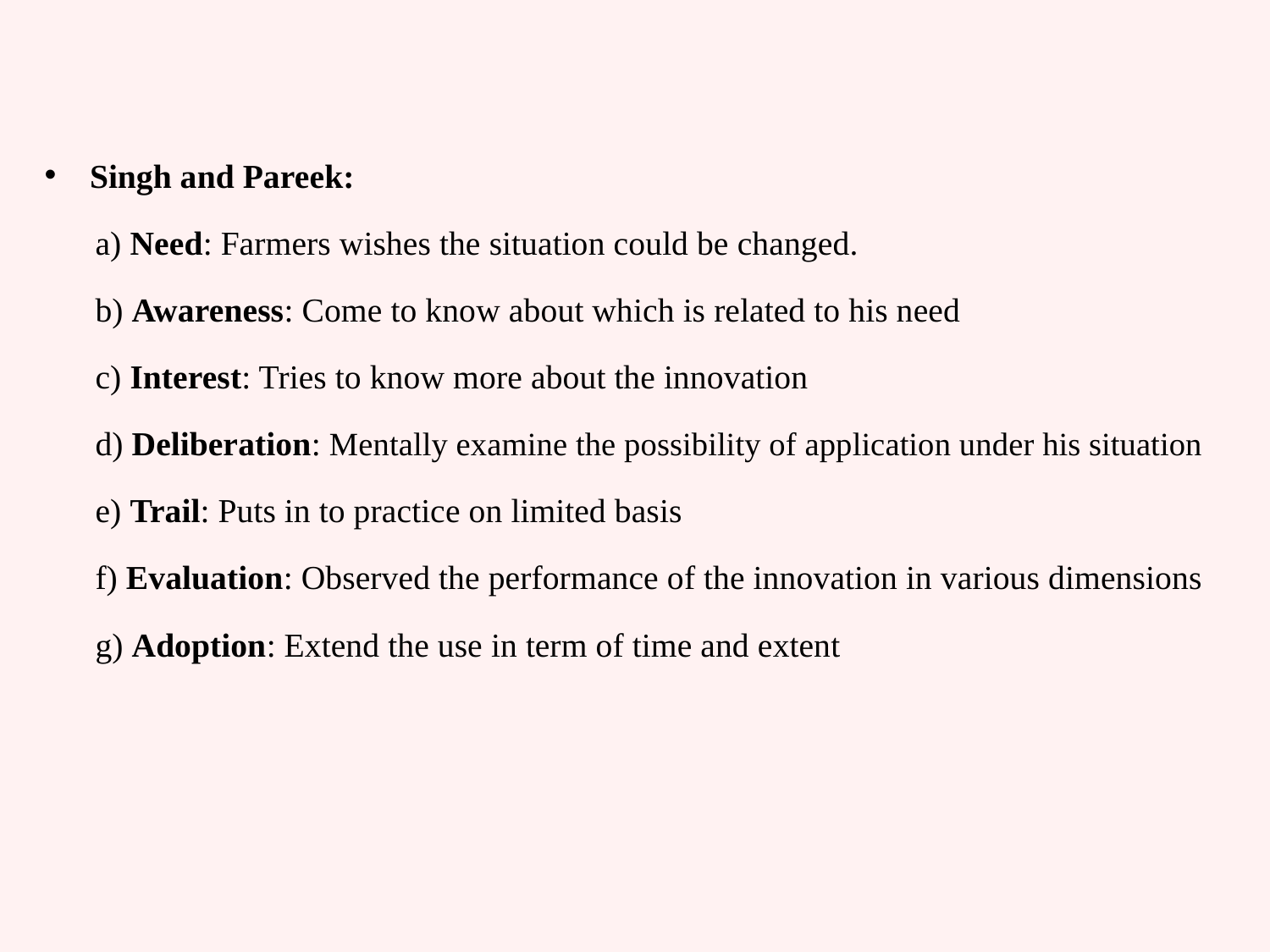

Singh and Pareek:
      a) Need: Farmers wishes the situation could be changed.
      b) Awareness: Come to know about which is related to his need
      c) Interest: Tries to know more about the innovation
      d) Deliberation: Mentally examine the possibility of application under his situation
      e) Trail: Puts in to practice on limited basis
      f) Evaluation: Observed the performance of the innovation in various dimensions
      g) Adoption: Extend the use in term of time and extent